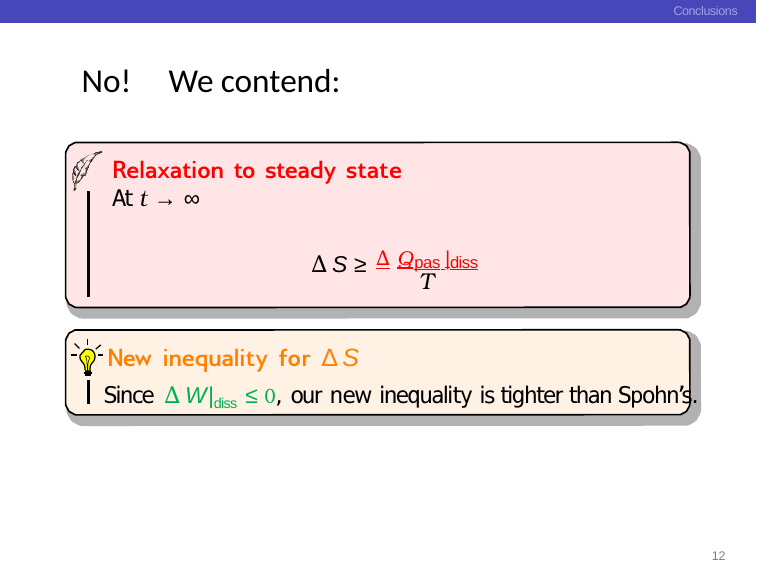

Conclusions
No!     We contend:

Relaxation to steady state
At t → ∞
∆Qpas |diss

∆S ≥
T

New inequality for ∆S
Since ∆W|diss  ≤ 0, our new inequality is tighter than Spohn’s.

12